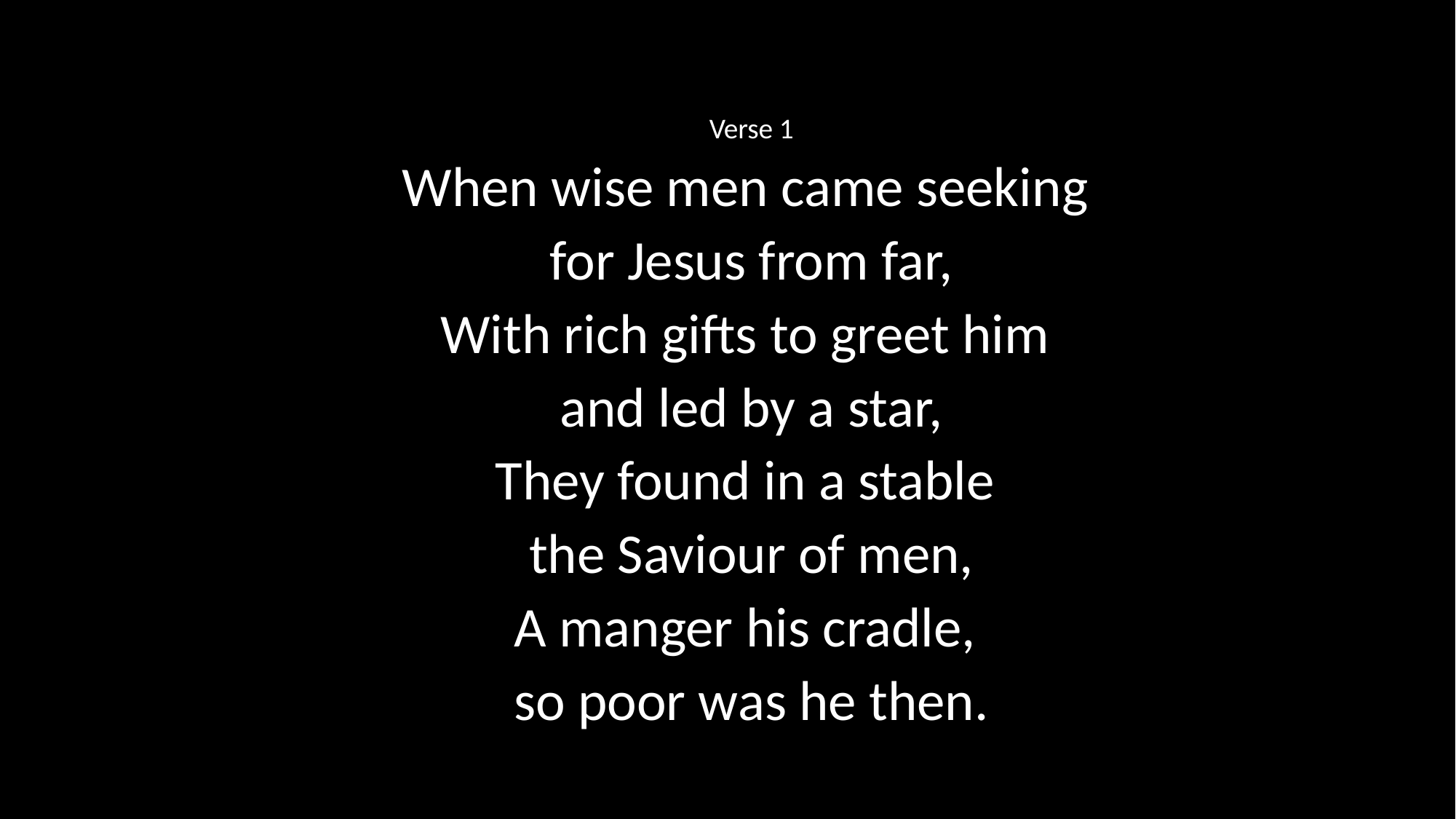

Verse 1
When wise men came seeking
for Jesus from far,
With rich gifts to greet him
and led by a star,
They found in a stable
the Saviour of men,
A manger his cradle,
so poor was he then.